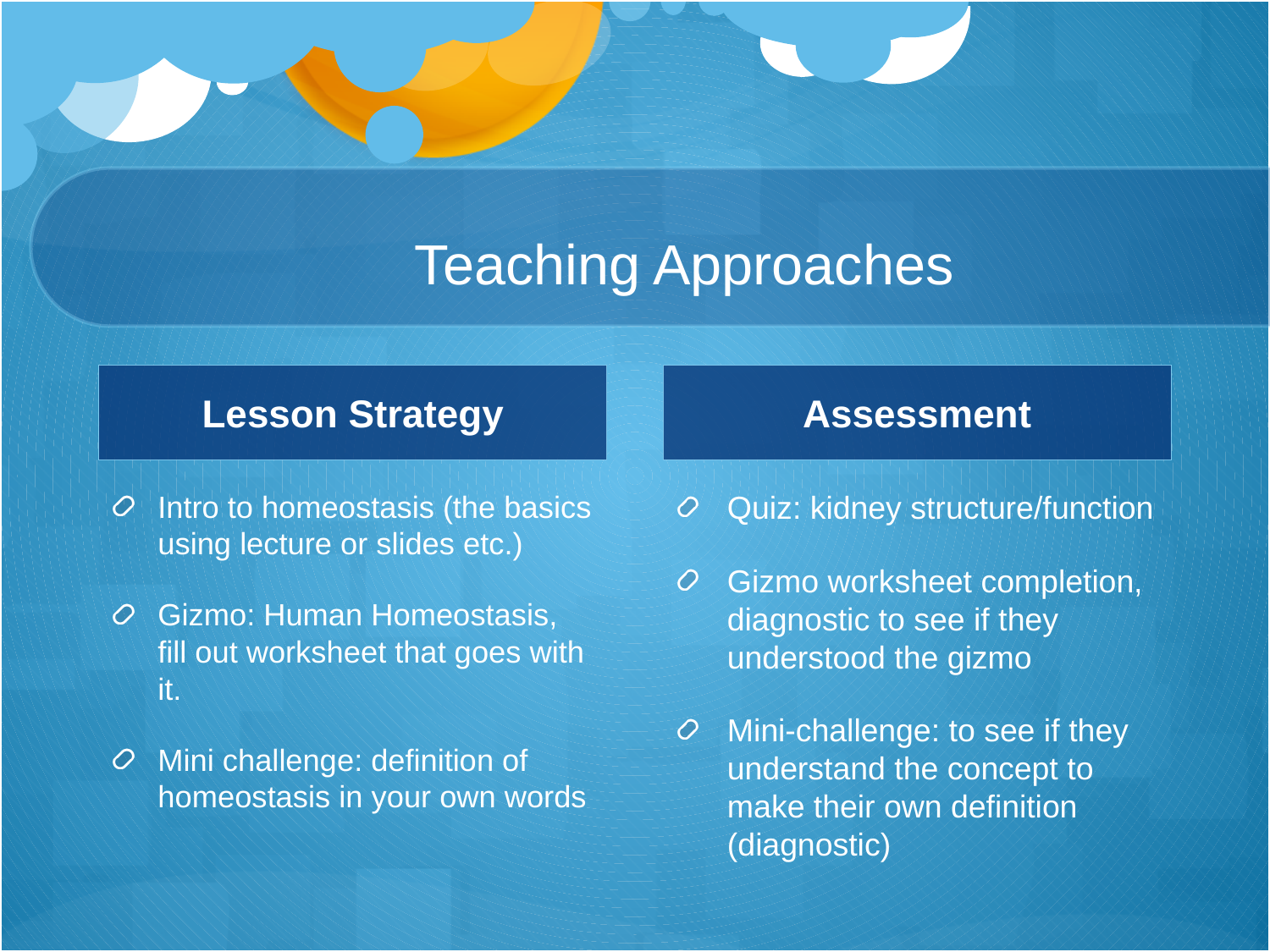

# Teaching Approaches
Lesson Strategy
Assessment
Intro to homeostasis (the basics using lecture or slides etc.)
Gizmo: Human Homeostasis, fill out worksheet that goes with it.
Mini challenge: definition of homeostasis in your own words
Quiz: kidney structure/function
Gizmo worksheet completion, diagnostic to see if they understood the gizmo
Mini-challenge: to see if they understand the concept to make their own definition (diagnostic)